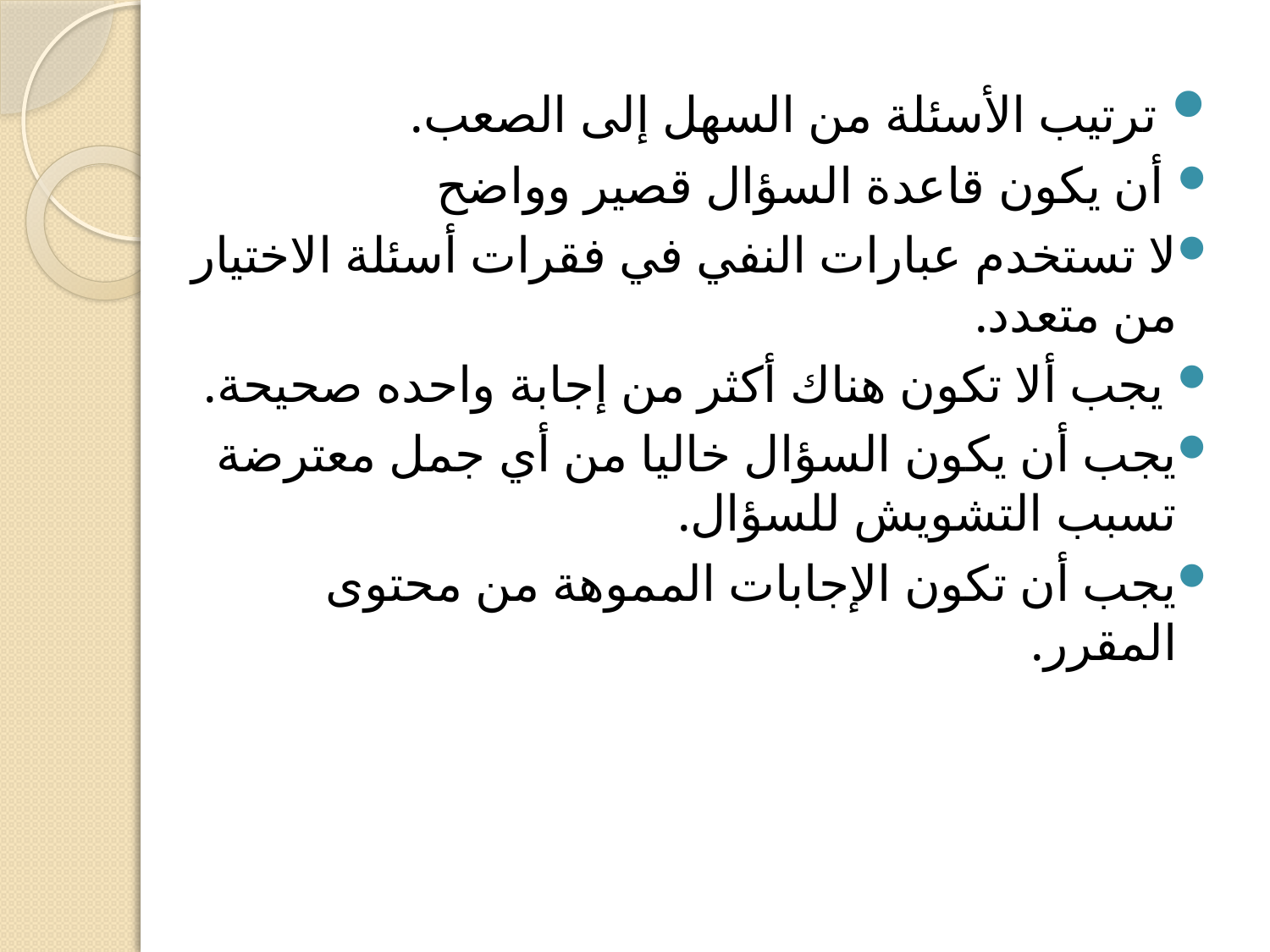

ترتيب الأسئلة من السهل إلى الصعب.
 أن يكون قاعدة السؤال قصير وواضح
لا تستخدم عبارات النفي في فقرات أسئلة الاختيار من متعدد.
 يجب ألا تكون هناك أكثر من إجابة واحده صحيحة.
يجب أن يكون السؤال خاليا من أي جمل معترضة تسبب التشويش للسؤال.
يجب أن تكون الإجابات المموهة من محتوى المقرر.